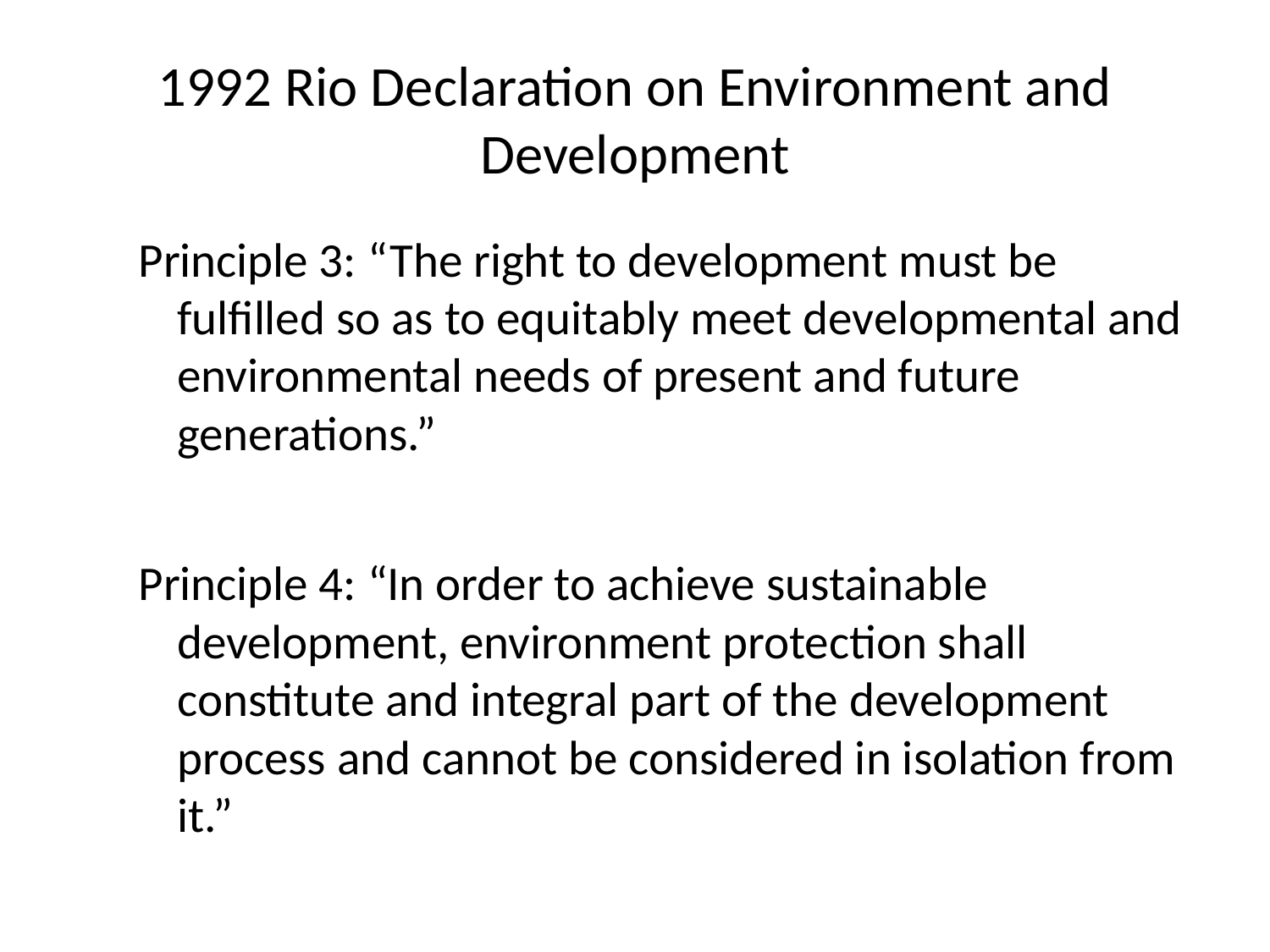

# 1992 Rio Declaration on Environment and Development
Principle 3: “The right to development must be fulfilled so as to equitably meet developmental and environmental needs of present and future generations.”

Principle 4: “In order to achieve sustainable development, environment protection shall constitute and integral part of the development process and cannot be considered in isolation from it.”